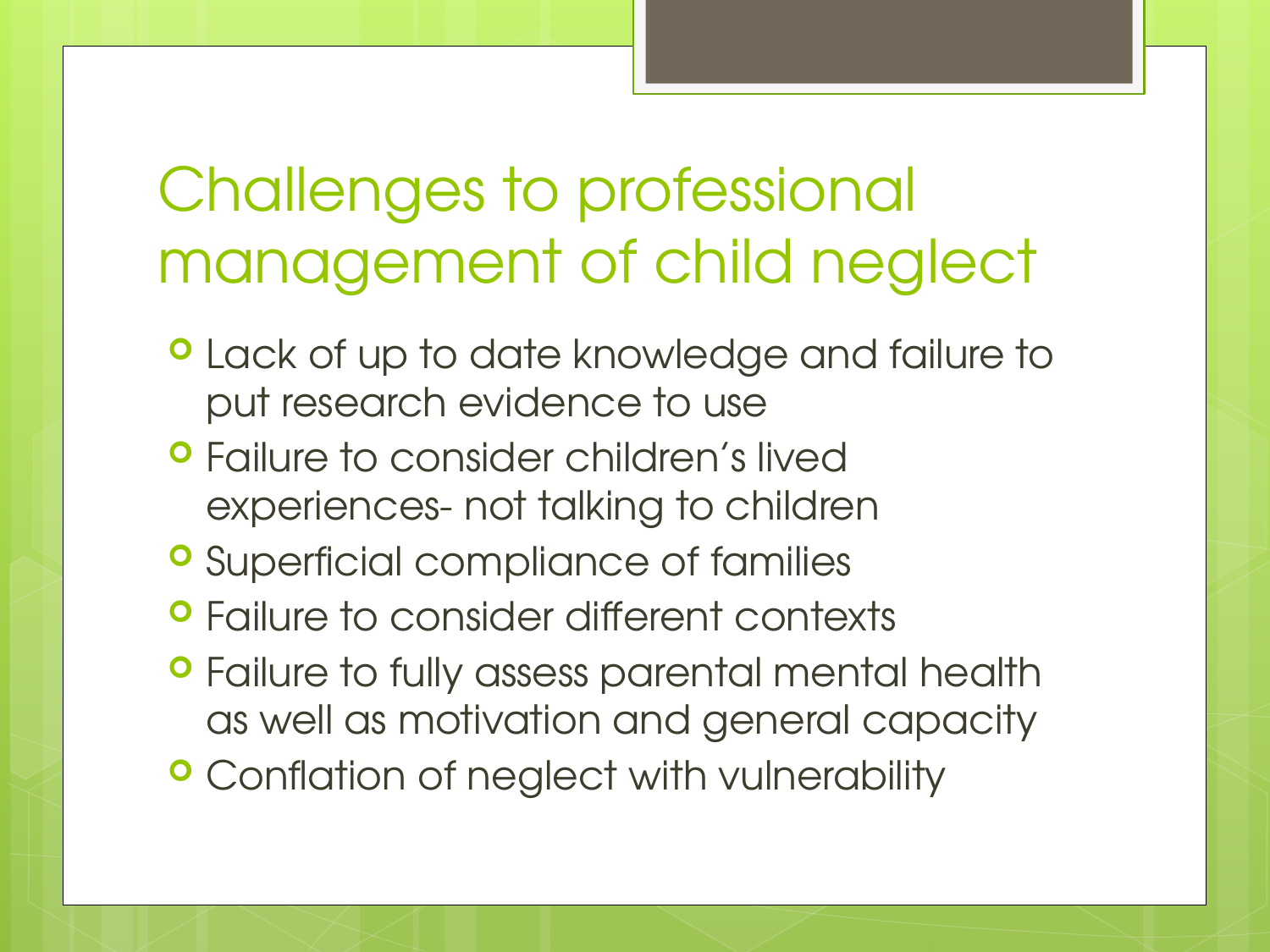

# Challenges to professional management of child neglect
Lack of up to date knowledge and failure to put research evidence to use
Failure to consider children’s lived experiences- not talking to children
Superficial compliance of families
Failure to consider different contexts
Failure to fully assess parental mental health as well as motivation and general capacity
Conflation of neglect with vulnerability